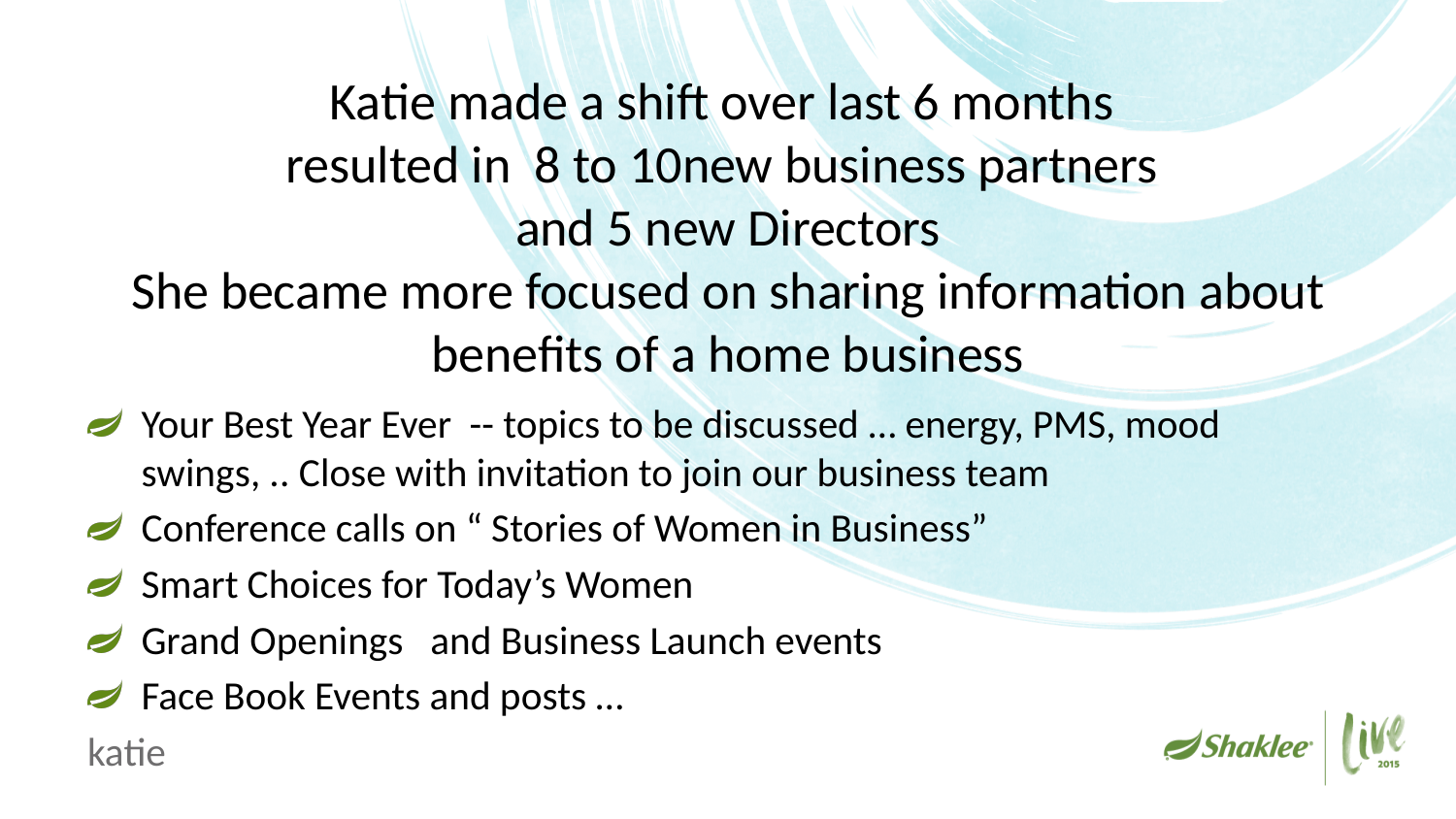

# Katie made a shift over last 6 months resulted in  8 to 10new business partners and 5 new Directors She became more focused on sharing information about benefits of a home business
Your Best Year Ever  -- topics to be discussed … energy, PMS, mood swings, .. Close with invitation to join our business team
Conference calls on “ Stories of Women in Business”
Smart Choices for Today’s Women
Grand Openings   and Business Launch events
Face Book Events and posts …
katie